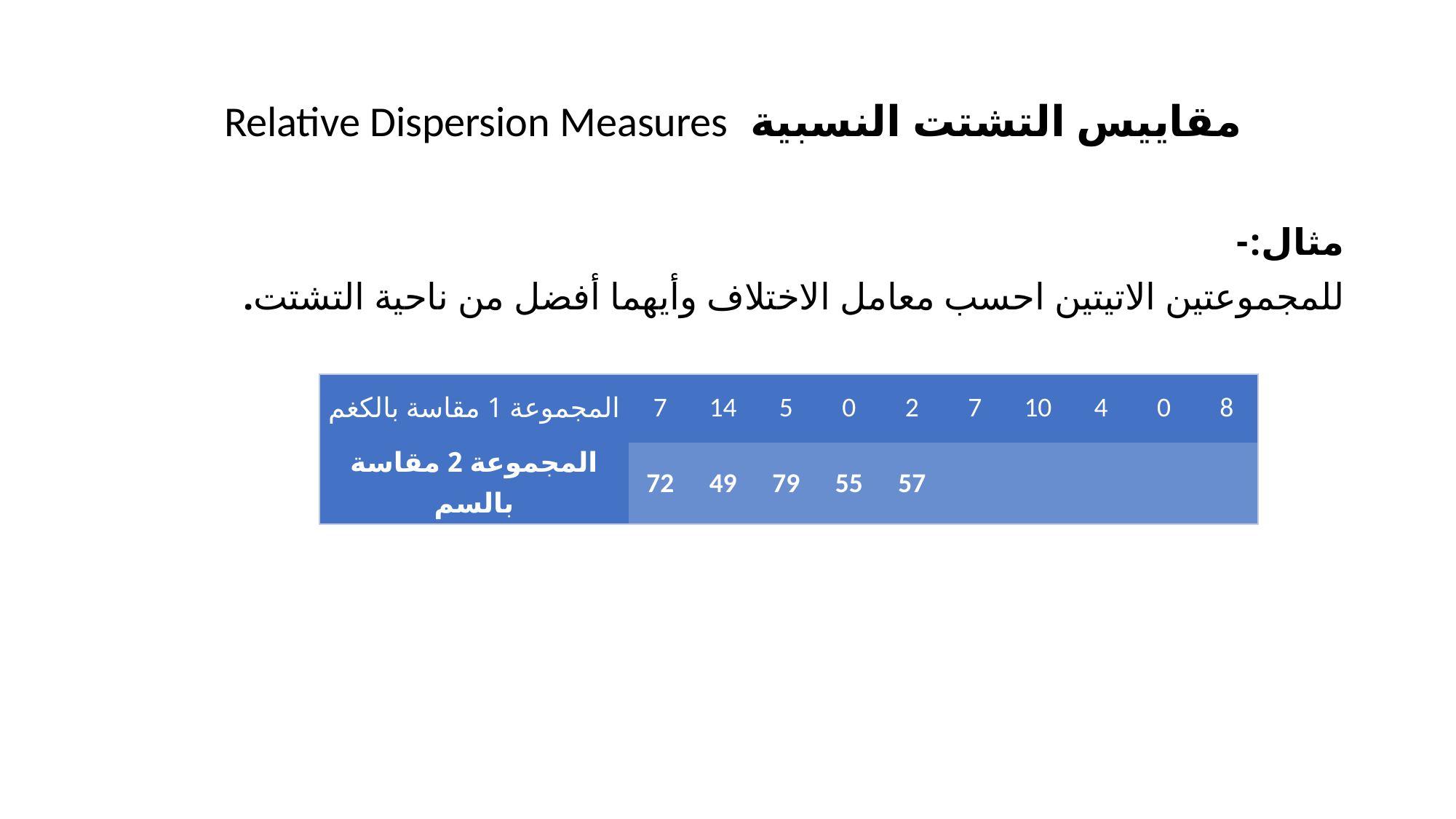

# مقاييس التشتت النسبية  Relative Dispersion Measures
مثال:-
للمجموعتين الاتيتين احسب معامل الاختلاف وأيهما أفضل من ناحية التشتت.

| المجموعة 1 مقاسة بالكغم | 7 | 14 | 5 | 0 | 2 | 7 | 10 | 4 | 0 | 8 |
| --- | --- | --- | --- | --- | --- | --- | --- | --- | --- | --- |
| المجموعة 2 مقاسة بالسم | 72 | 49 | 79 | 55 | 57 |  |  |  |  |  |